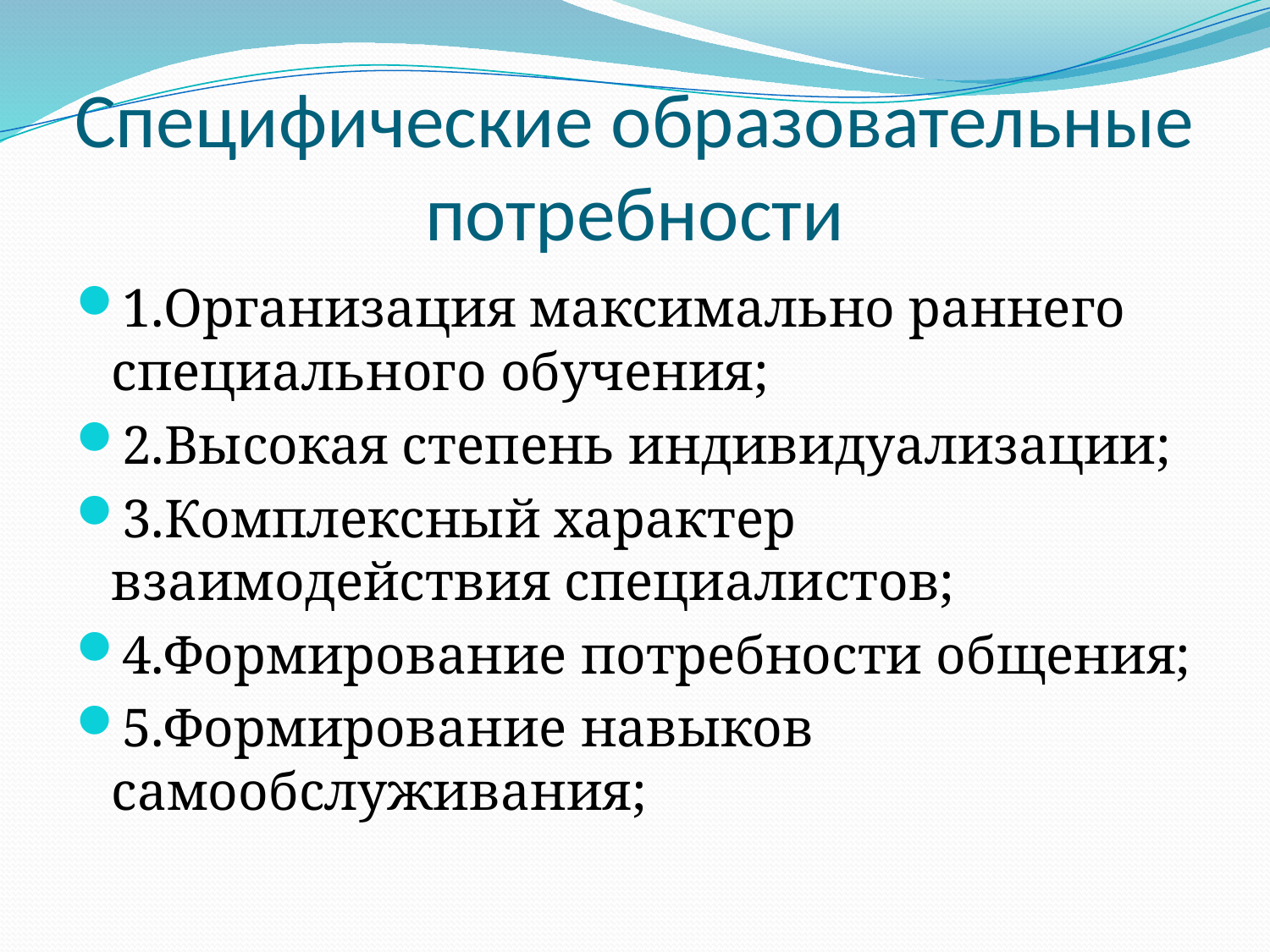

# Специфические образовательные потребности
1.Организация максимально раннего специального обучения;
2.Высокая степень индивидуализации;
3.Комплексный характер взаимодействия специалистов;
4.Формирование потребности общения;
5.Формирование навыков самообслуживания;